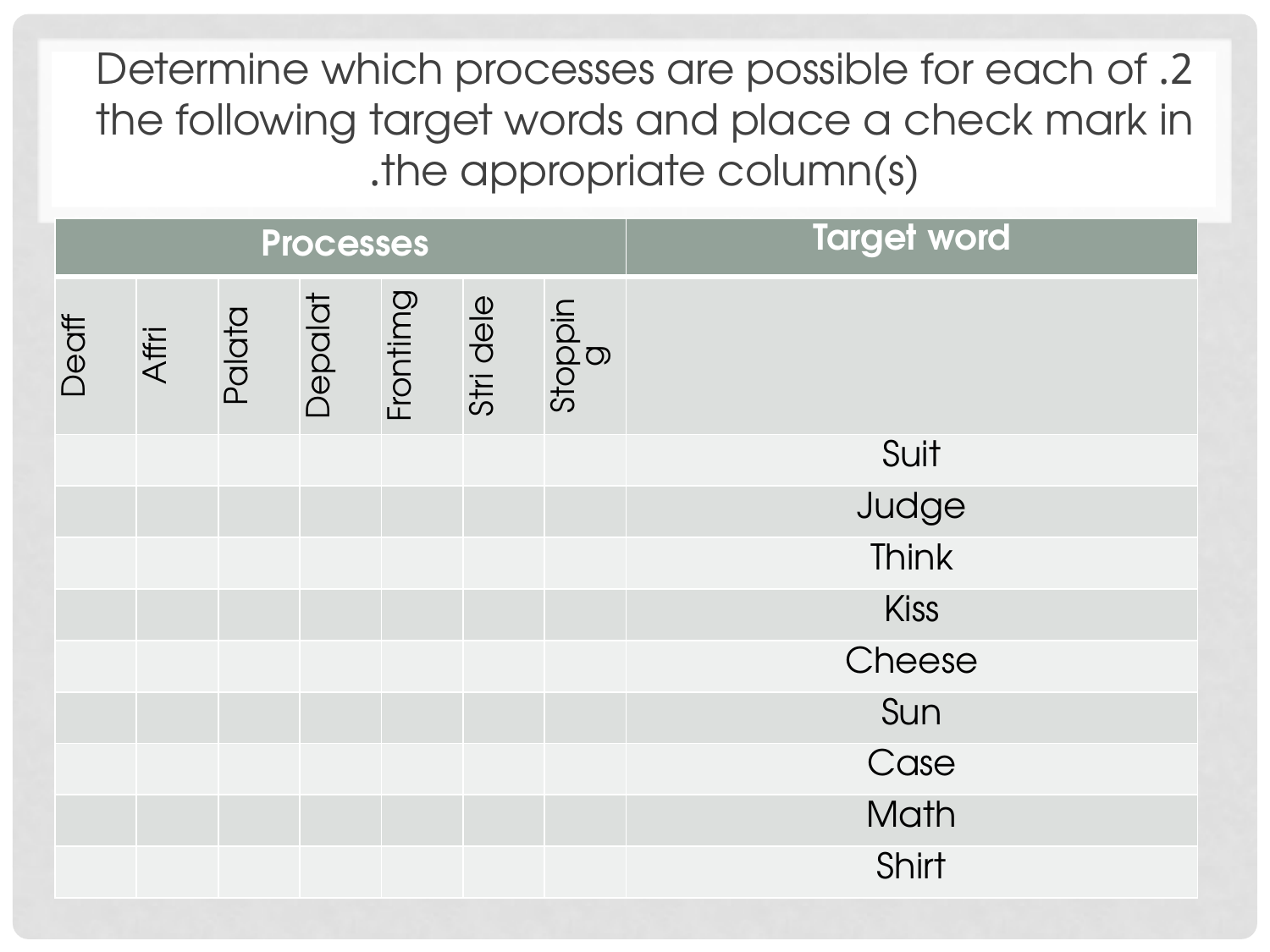

2. Determine which processes are possible for each of the following target words and place a check mark in the appropriate column(s).
| Processes |  |  |  |  |  |  | Target word |
| --- | --- | --- | --- | --- | --- | --- | --- |
| Deaff | Affri | Palata | Depalat | Frontimg | Stri dele | Stopping |  |
|  |  |  |  |  |  |  | Suit |
|  |  |  |  |  |  |  | Judge |
|  |  |  |  |  |  |  | Think |
|  |  |  |  |  |  |  | Kiss |
|  |  |  |  |  |  |  | Cheese |
|  |  |  |  |  |  |  | Sun |
|  |  |  |  |  |  |  | Case |
|  |  |  |  |  |  |  | Math |
|  |  |  |  |  |  |  | Shirt |